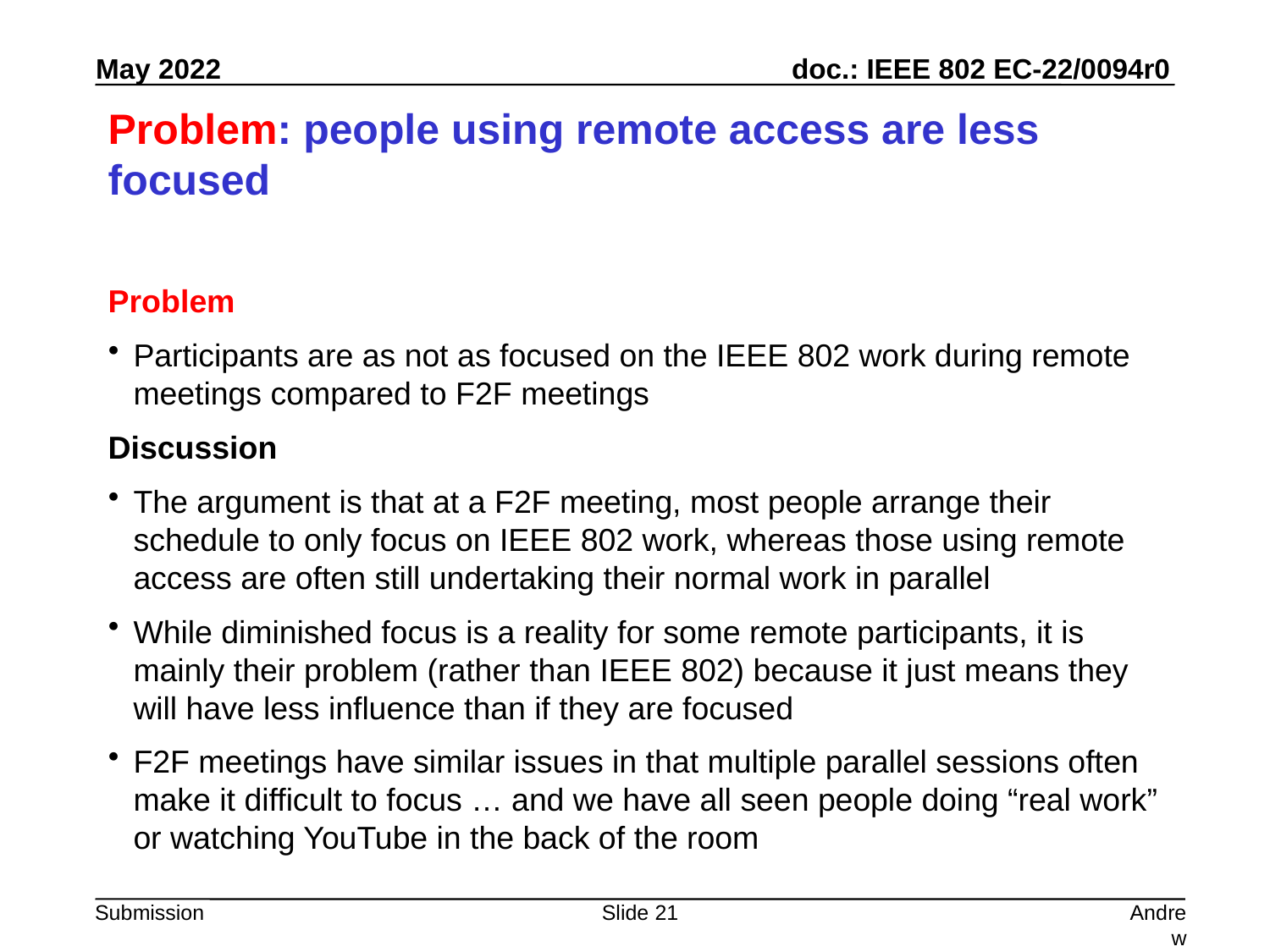

# Problem: people using remote access are less focused
Problem
Participants are as not as focused on the IEEE 802 work during remote meetings compared to F2F meetings
Discussion
The argument is that at a F2F meeting, most people arrange their schedule to only focus on IEEE 802 work, whereas those using remote access are often still undertaking their normal work in parallel
While diminished focus is a reality for some remote participants, it is mainly their problem (rather than IEEE 802) because it just means they will have less influence than if they are focused
F2F meetings have similar issues in that multiple parallel sessions often make it difficult to focus … and we have all seen people doing “real work” or watching YouTube in the back of the room

Slide 21
Andrew Myles, Cisco